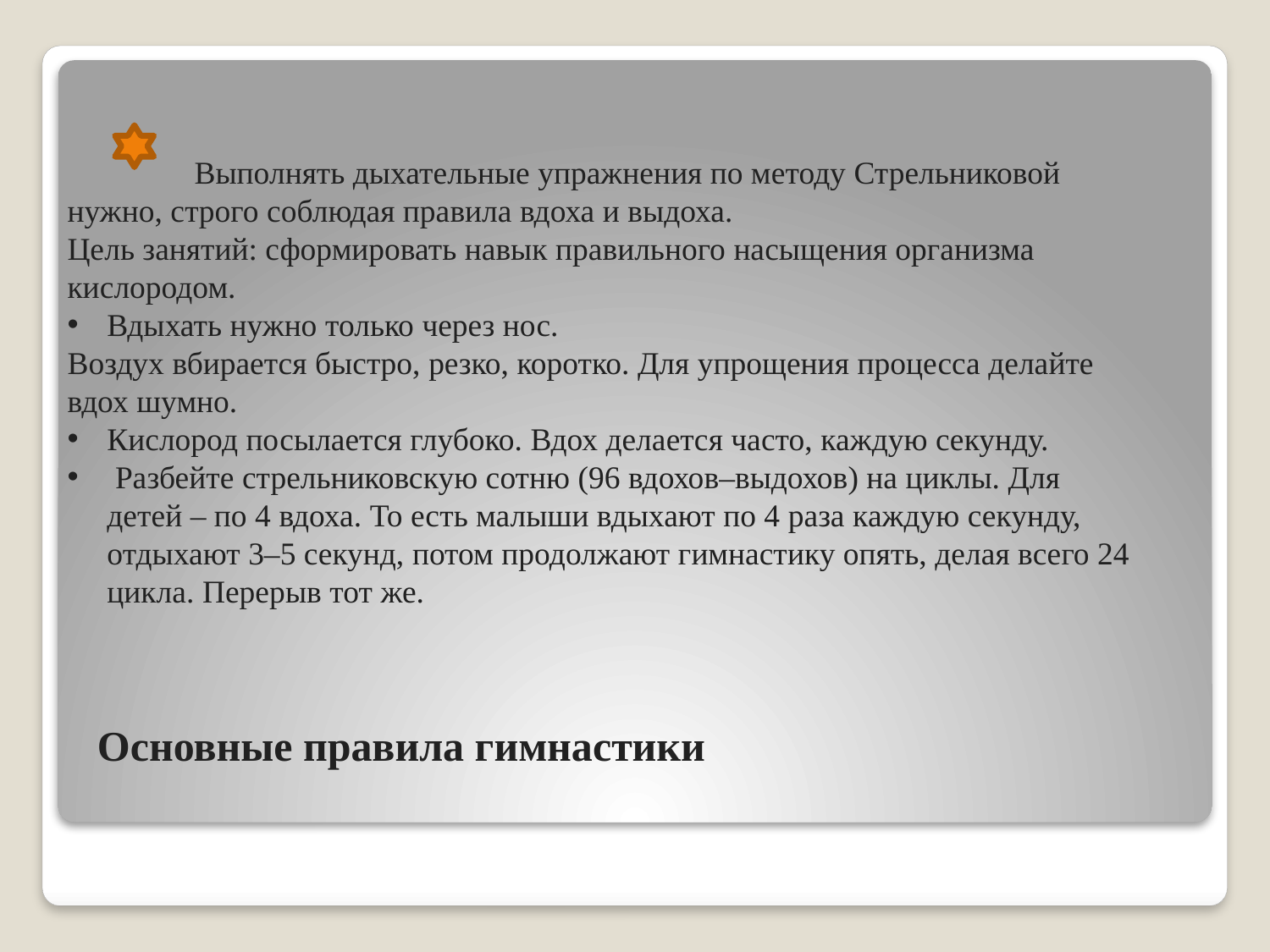

Выполнять дыхательные упражнения по методу Стрельниковой нужно, строго соблюдая правила вдоха и выдоха.
Цель занятий: сформировать навык правильного насыщения организма кислородом.
Вдыхать нужно только через нос.
Воздух вбирается быстро, резко, коротко. Для упрощения процесса делайте вдох шумно.
Кислород посылается глубоко. Вдох делается часто, каждую секунду.
 Разбейте стрельниковскую сотню (96 вдохов–выдохов) на циклы. Для детей – по 4 вдоха. То есть малыши вдыхают по 4 раза каждую секунду, отдыхают 3–5 секунд, потом продолжают гимнастику опять, делая всего 24 цикла. Перерыв тот же.

# Основные правила гимнастики